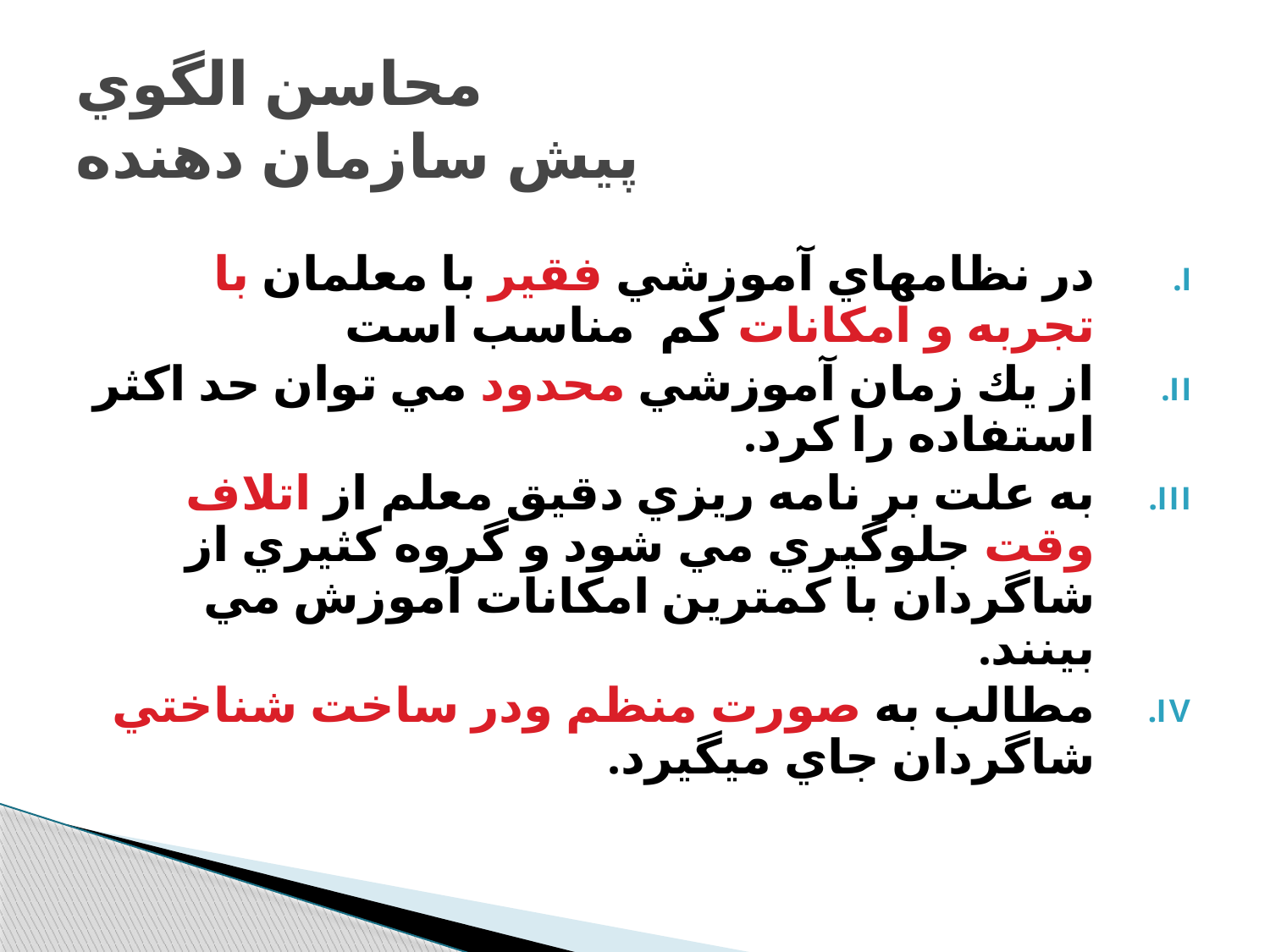

# محاسن الگوي پيش سازمان دهنده
در نظامهاي آموزشي فقير با معلمان با تجربه و امكانات كم  مناسب است
از يك زمان آموزشي محدود مي توان حد اكثر استفاده را كرد.
به علت بر نامه ريزي دقيق معلم از اتلاف وقت جلو‎گيري مي شود و گروه كثيري از شاگردان با كمترين امكانات آموزش مي بينند.
مطالب به صورت منظم ودر ساخت شناختي شاگردان جاي مي‎گيرد.